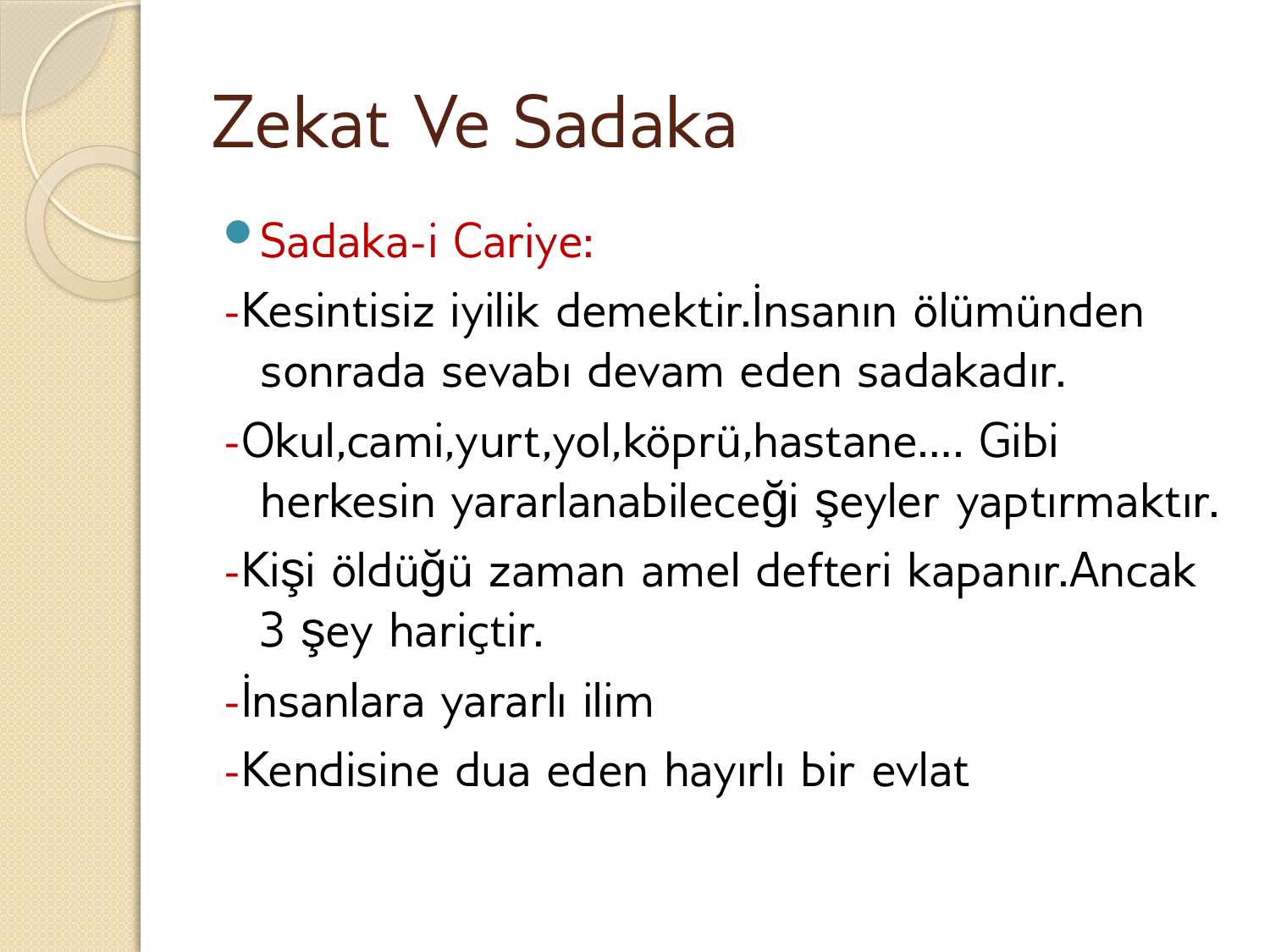

# Zekat Ve Sadaka
Sadaka-i Cariye:
-Kesintisiz iyilik demektir.İnsanın ölümünden sonrada sevabı devam eden sadakadır.
-Okul,cami,yurt,yol,köprü,hastane…. Gibi herkesin yararlanabileceği şeyler yaptırmaktır.
-Kişi öldüğü zaman amel defteri kapanır.Ancak 3 şey hariçtir.
-İnsanlara yararlı ilim
-Kendisine dua eden hayırlı bir evlat